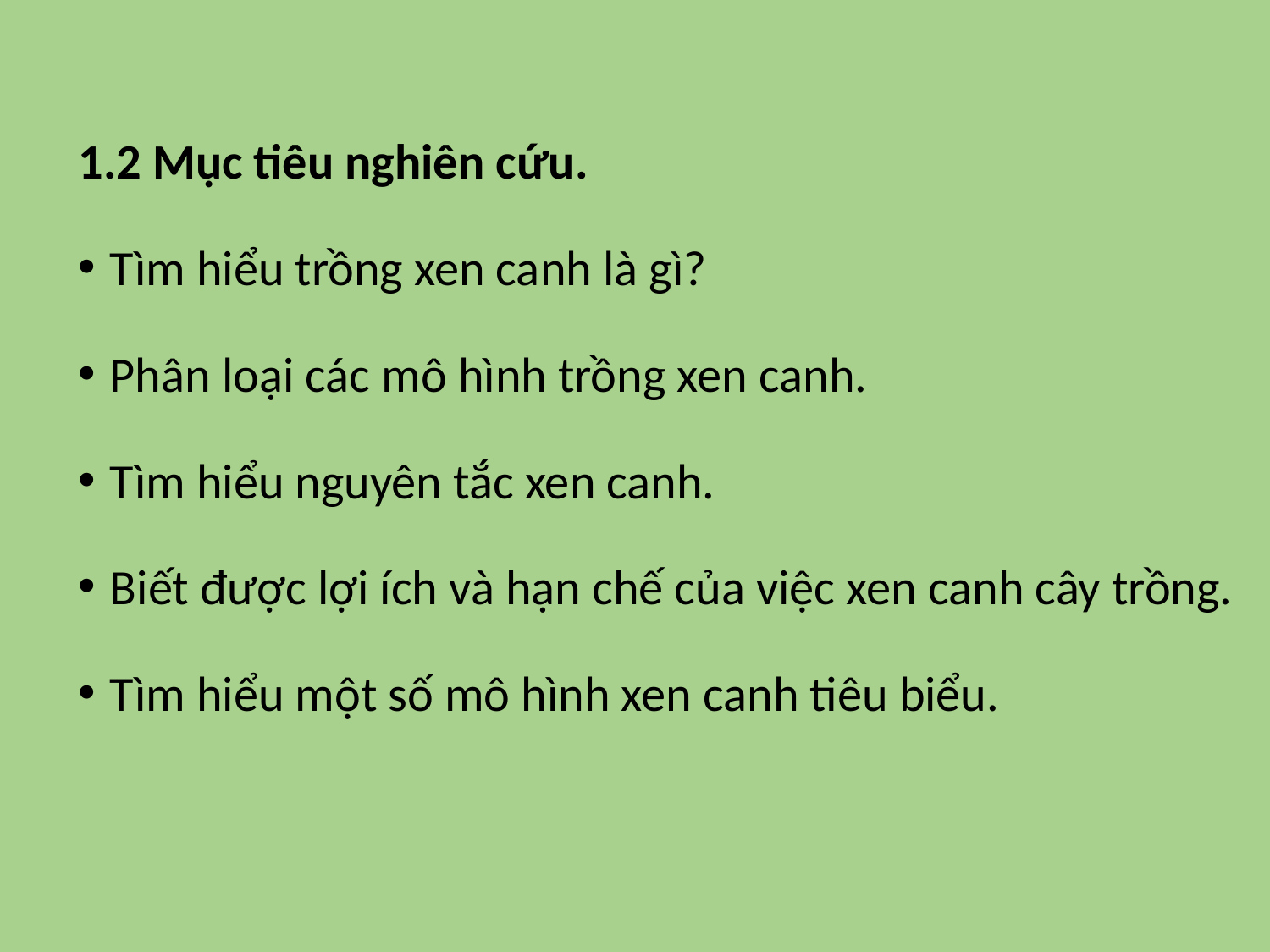

1.2 Mục tiêu nghiên cứu.
Tìm hiểu trồng xen canh là gì?
Phân loại các mô hình trồng xen canh.
Tìm hiểu nguyên tắc xen canh.
Biết được lợi ích và hạn chế của việc xen canh cây trồng.
Tìm hiểu một số mô hình xen canh tiêu biểu.
#
7